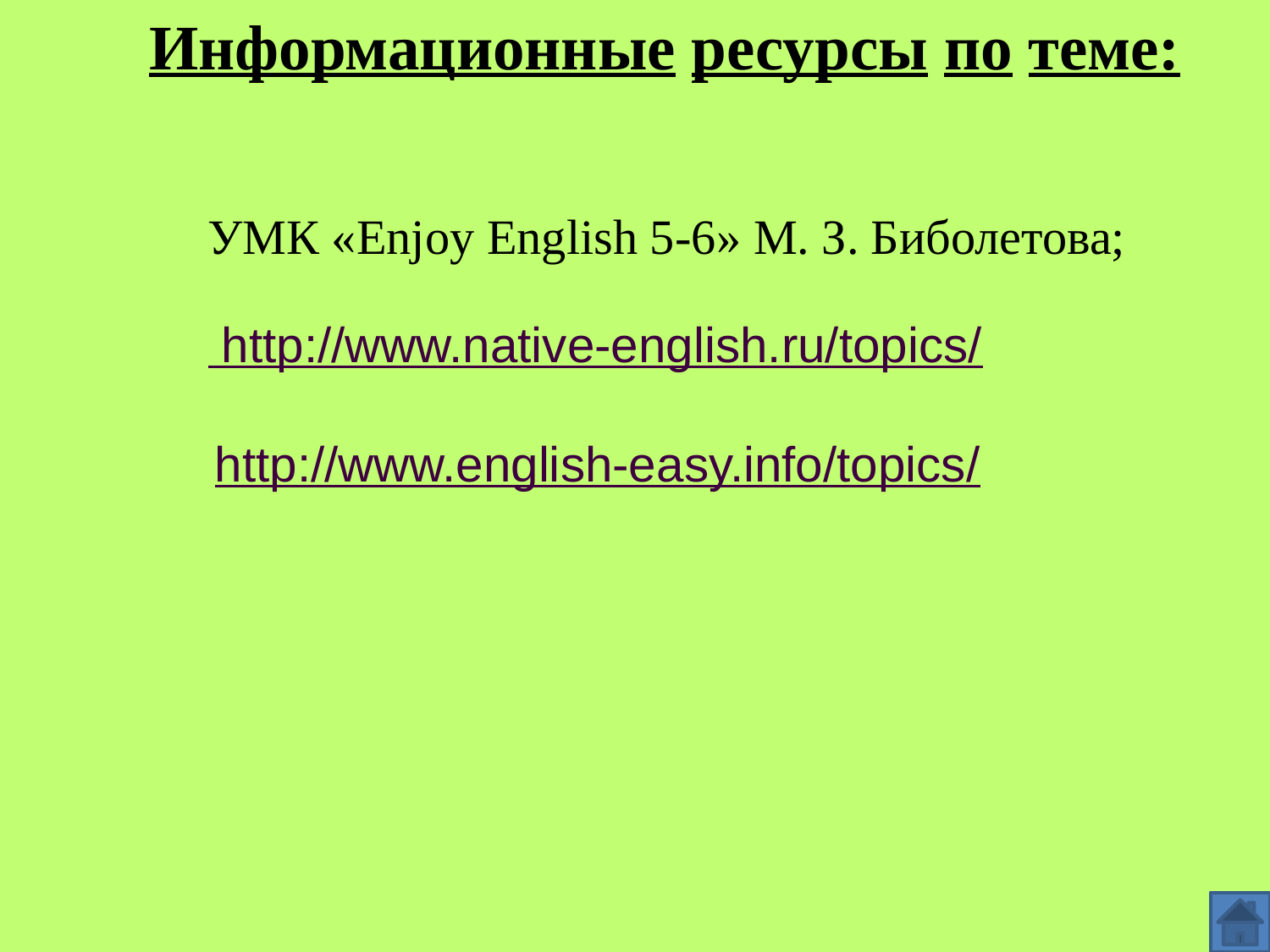

Информационные ресурсы по теме:
   УМК «Enjoy English 5-6» М. З. Биболетова;
    http://www.native-english.ru/topics/
http://www.english-easy.info/topics/